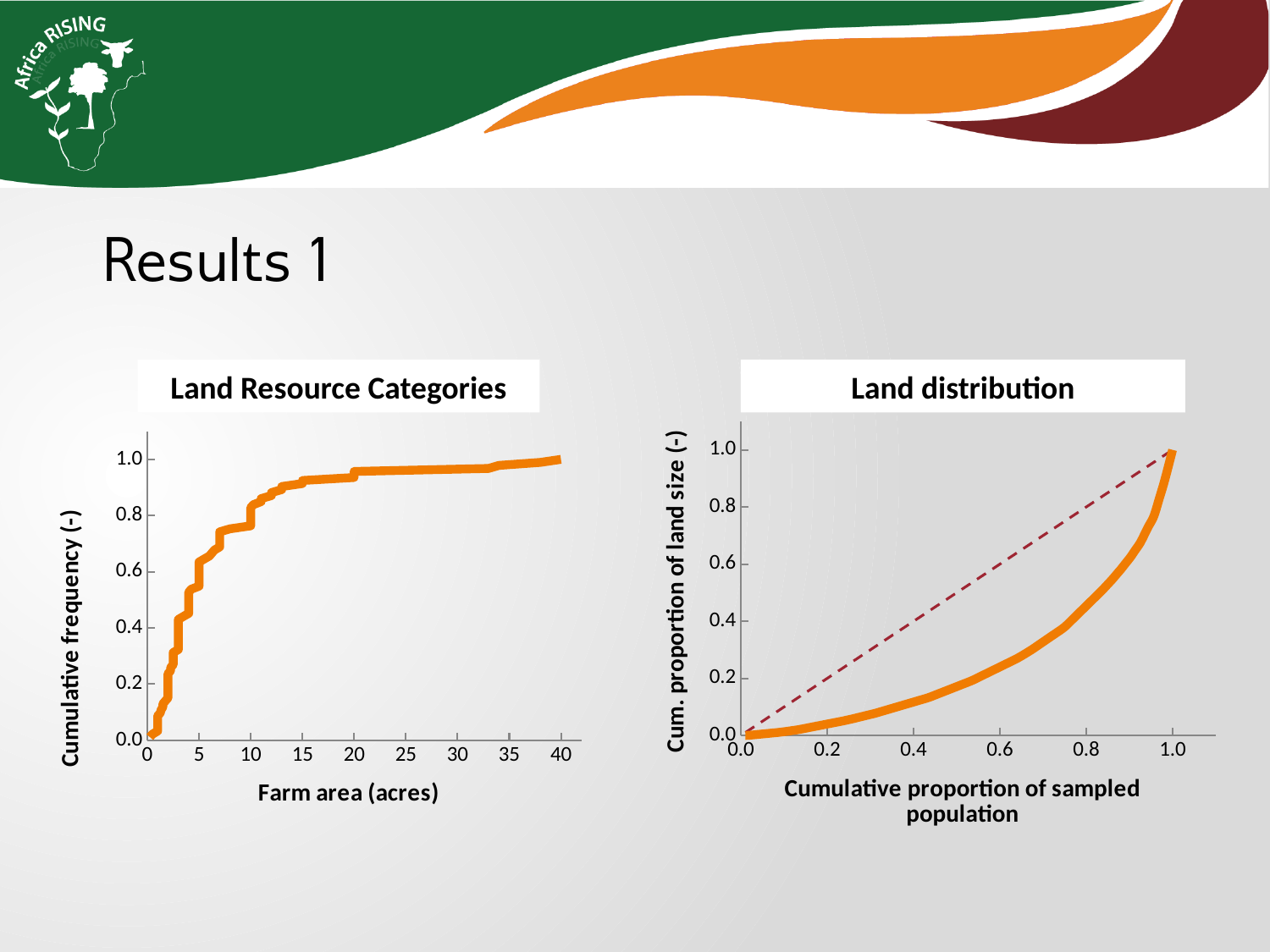

Results 1
Land Resource Categories
Land distribution

### Chart

| Category |  |  |
|---|---|---|

### Chart

| Category |  |  |
|---|---|---|